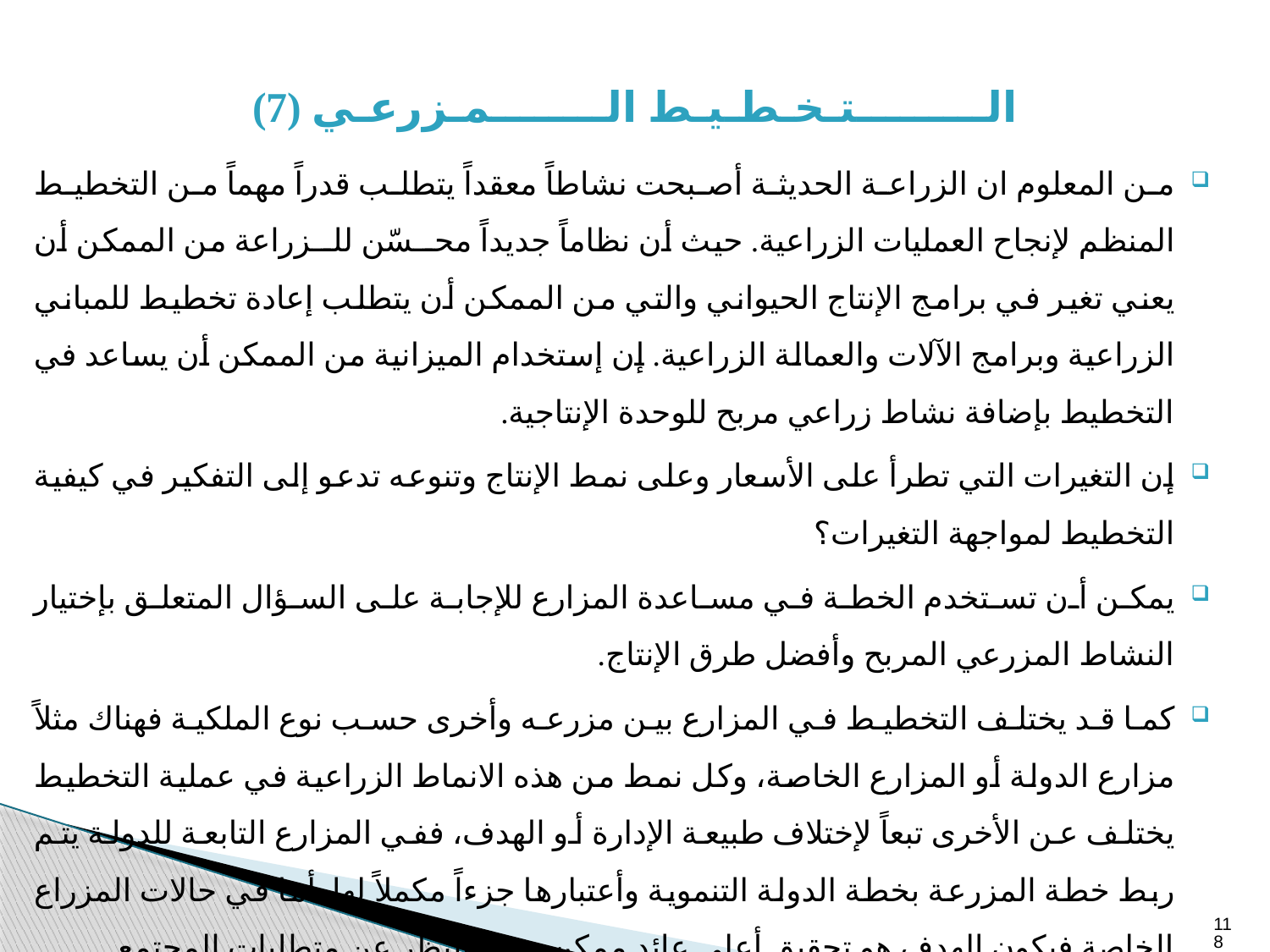

# الـــــــــتـخـطـيـط الــــــــمـزرعـي (7)
من المعلوم ان الزراعة الحديثة أصبحت نشاطاً معقداً يتطلب قدراً مهماً من التخطيط المنظم لإنجاح العمليات الزراعية. حيث أن نظاماً جديداً محــسّن للــزراعة من الممكن أن يعني تغير في برامج الإنتاج الحيواني والتي من الممكن أن يتطلب إعادة تخطيط للمباني الزراعية وبرامج الآلات والعمالة الزراعية. إن إستخدام الميزانية من الممكن أن يساعد في التخطيط بإضافة نشاط زراعي مربح للوحدة الإنتاجية.
إن التغيرات التي تطرأ على الأسعار وعلى نمط الإنتاج وتنوعه تدعو إلى التفكير في كيفية التخطيط لمواجهة التغيرات؟
يمكن أن تستخدم الخطة في مساعدة المزارع للإجابة على السؤال المتعلق بإختيار النشاط المزرعي المربح وأفضل طرق الإنتاج.
كما قد يختلف التخطيط في المزارع بين مزرعه وأخرى حسب نوع الملكية فهناك مثلاً مزارع الدولة أو المزارع الخاصة، وكل نمط من هذه الانماط الزراعية في عملية التخطيط يختلف عن الأخرى تبعاً لإختلاف طبيعة الإدارة أو الهدف، ففي المزارع التابعة للدولة يتم ربط خطة المزرعة بخطة الدولة التنموية وأعتبارها جزءاً مكملاً لها. أما في حالات المزراع الخاصة فيكون الهدف هو تحقيق أعلى عائد ممكن بغض النظر عن متطلبات المجتمع.
118